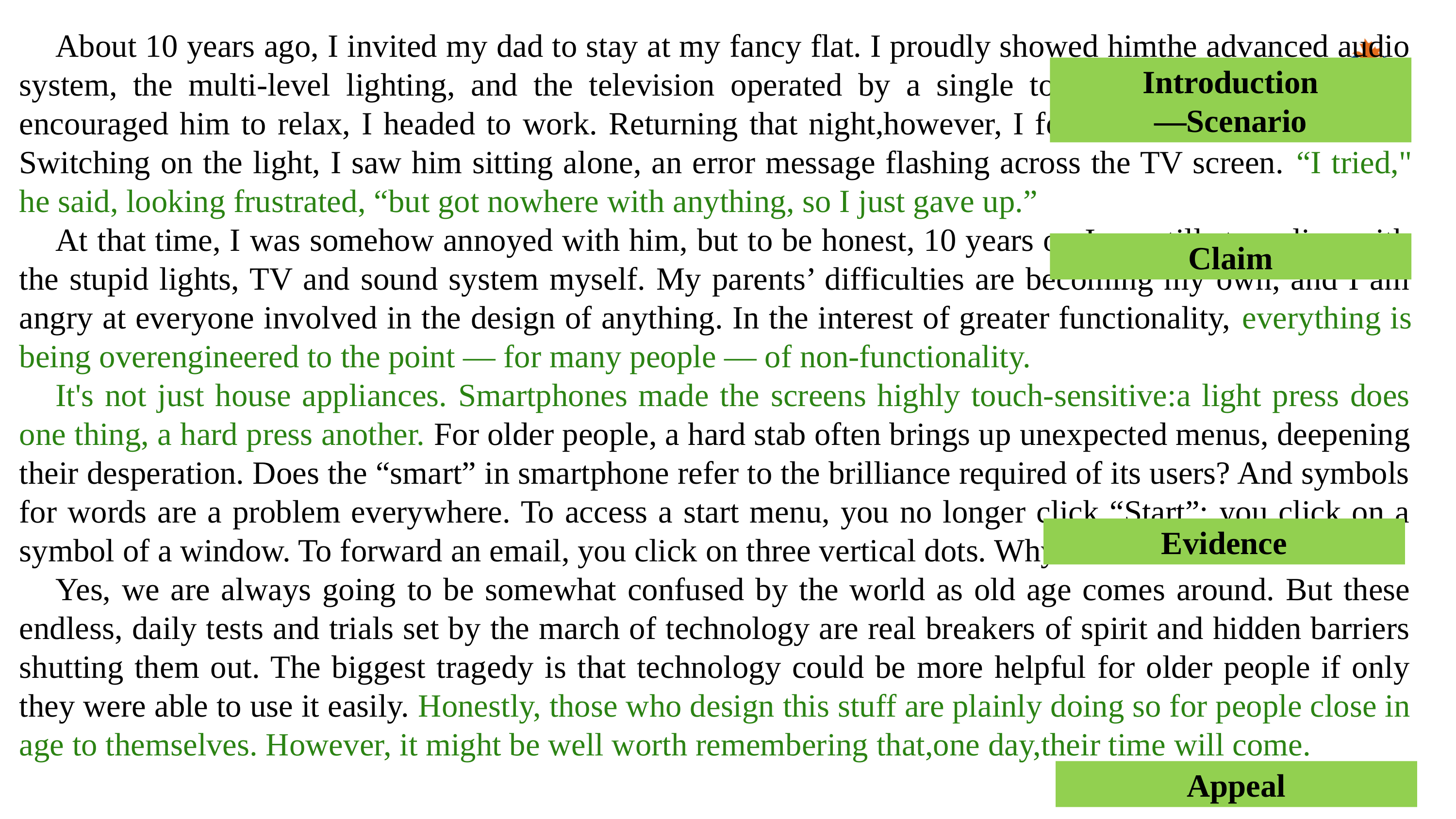

About 10 years ago, I invited my dad to stay at my fancy flat. I proudly showed himthe advanced audio system, the multi-level lighting, and the television operated by a single touchscreen remote. Having encouraged him to relax, I headed to work. Returning that night,however, I found the place in darkness. Switching on the light, I saw him sitting alone, an error message flashing across the TV screen. “I tried," he said, looking frustrated, “but got nowhere with anything, so I just gave up.”
At that time, I was somehow annoyed with him, but to be honest, 10 years on I am still struggling with the stupid lights, TV and sound system myself. My parents’ difficulties are becoming my own, and I am angry at everyone involved in the design of anything. In the interest of greater functionality, everything is being overengineered to the point — for many people — of non-functionality.
It's not just house appliances. Smartphones made the screens highly touch-sensitive:a light press does one thing, a hard press another. For older people, a hard stab often brings up unexpected menus, deepening their desperation. Does the “smart” in smartphone refer to the brilliance required of its users? And symbols for words are a problem everywhere. To access a start menu, you no longer click “Start”; you click on a symbol of a window. To forward an email, you click on three vertical dots. Why?
Yes, we are always going to be somewhat confused by the world as old age comes around. But these endless, daily tests and trials set by the march of technology are real breakers of spirit and hidden barriers shutting them out. The biggest tragedy is that technology could be more helpful for older people if only they were able to use it easily. Honestly, those who design this stuff are plainly doing so for people close in age to themselves. However, it might be well worth remembering that,one day,their time will come.
Introduction
—Scenario
Claim
Evidence
Appeal